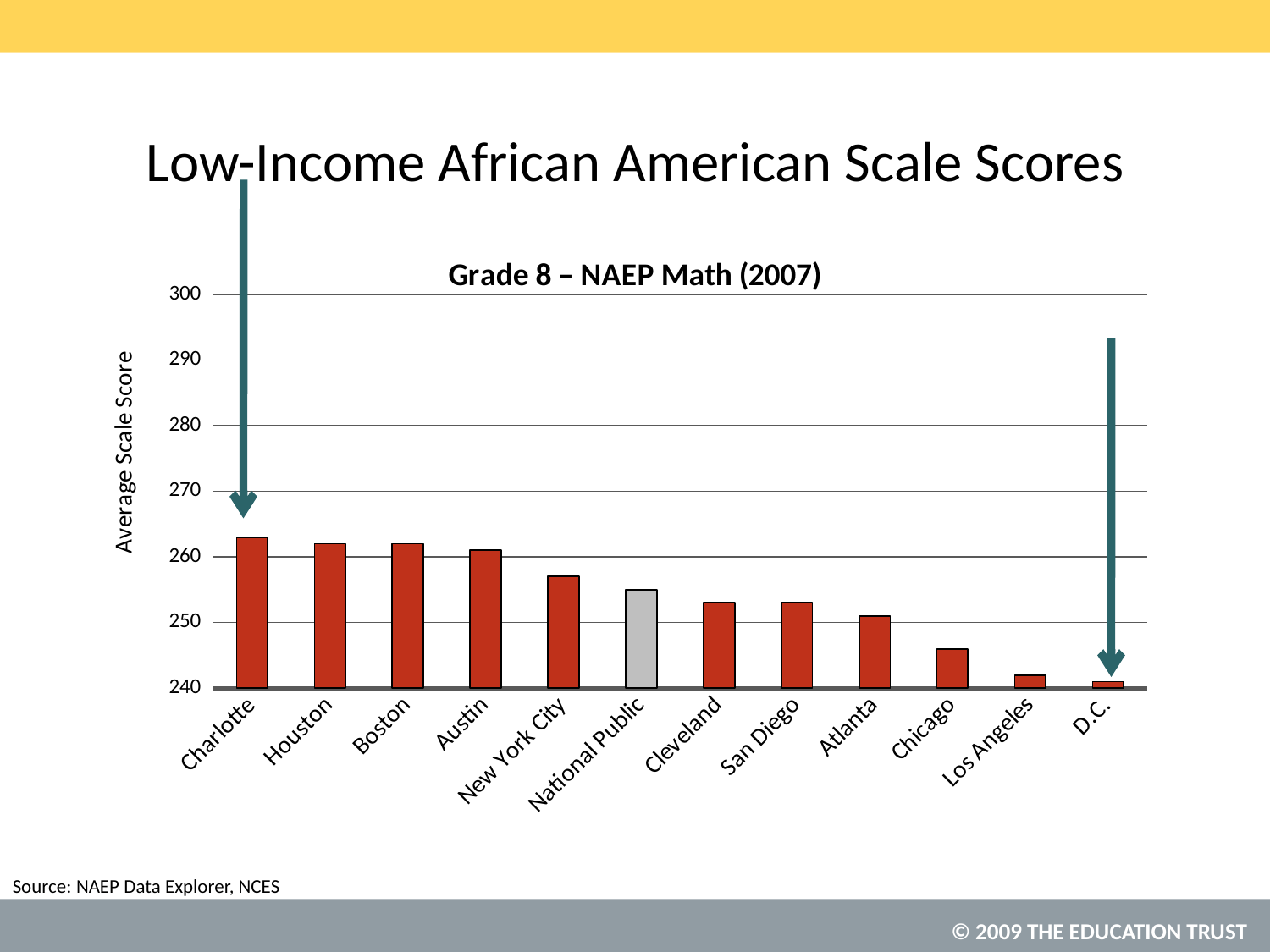

# Low-Income African American Scale Scores

### Chart: Grade 8 – NAEP Math (2007)

| Category |  |
|---|---|
| Charlotte | 263.0 |
| Houston | 262.0 |
| Boston | 262.0 |
| Austin | 261.0 |
| New York City | 257.0 |
| National Public | 255.0 |
| Cleveland | 253.0 |
| San Diego | 253.0 |
| Atlanta | 251.0 |
| Chicago | 246.0 |
| Los Angeles | 242.0 |
| D.C. | 241.0 |
NAEP Data Explorer, NCES